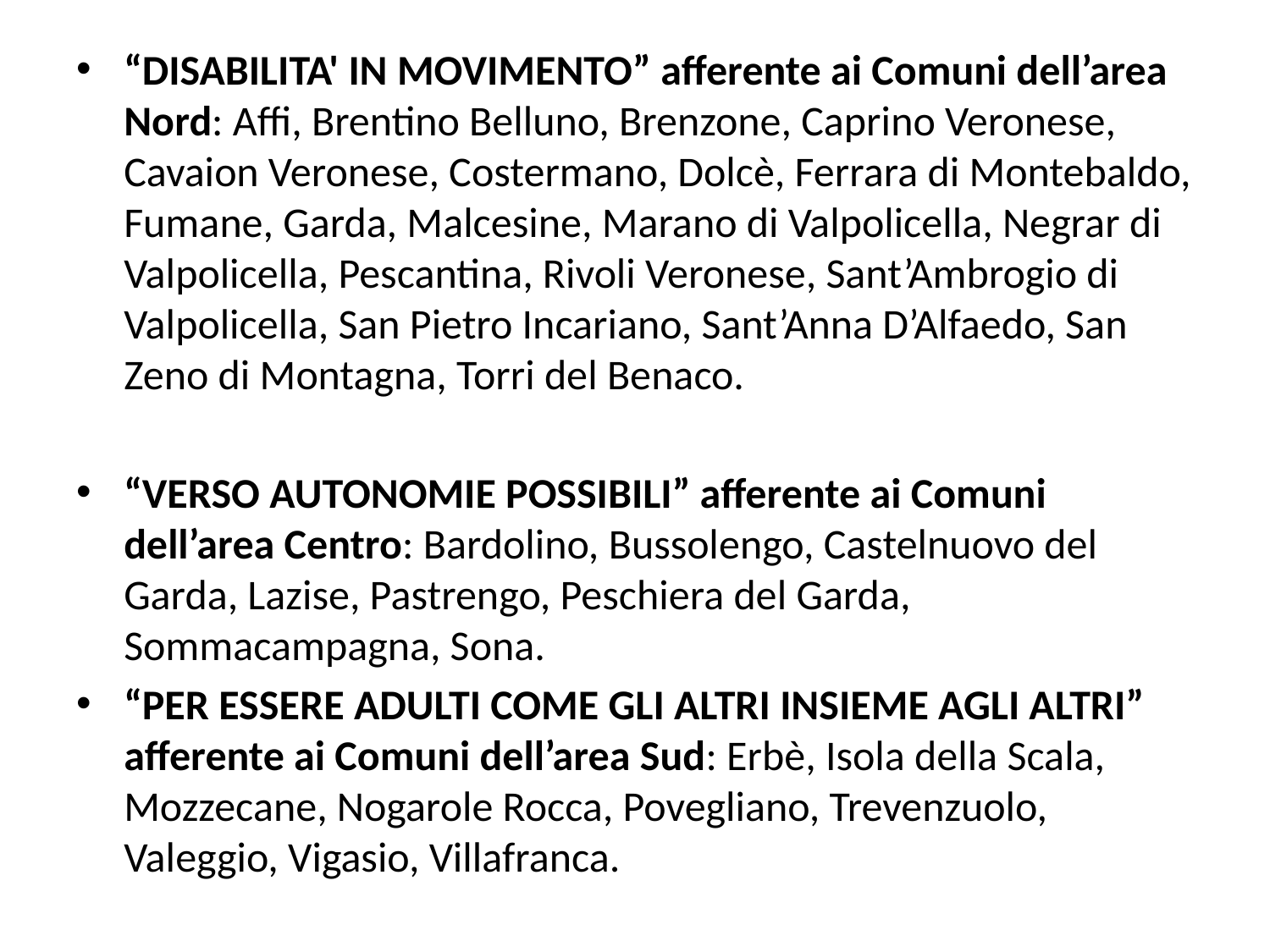

“DISABILITA' IN MOVIMENTO” afferente ai Comuni dell’area Nord: Affi, Brentino Belluno, Brenzone, Caprino Veronese, Cavaion Veronese, Costermano, Dolcè, Ferrara di Montebaldo, Fumane, Garda, Malcesine, Marano di Valpolicella, Negrar di Valpolicella, Pescantina, Rivoli Veronese, Sant’Ambrogio di Valpolicella, San Pietro Incariano, Sant’Anna D’Alfaedo, San Zeno di Montagna, Torri del Benaco.

“VERSO AUTONOMIE POSSIBILI” afferente ai Comuni dell’area Centro: Bardolino, Bussolengo, Castelnuovo del Garda, Lazise, Pastrengo, Peschiera del Garda, Sommacampagna, Sona.
“PER ESSERE ADULTI COME GLI ALTRI INSIEME AGLI ALTRI” afferente ai Comuni dell’area Sud: Erbè, Isola della Scala, Mozzecane, Nogarole Rocca, Povegliano, Trevenzuolo, Valeggio, Vigasio, Villafranca.